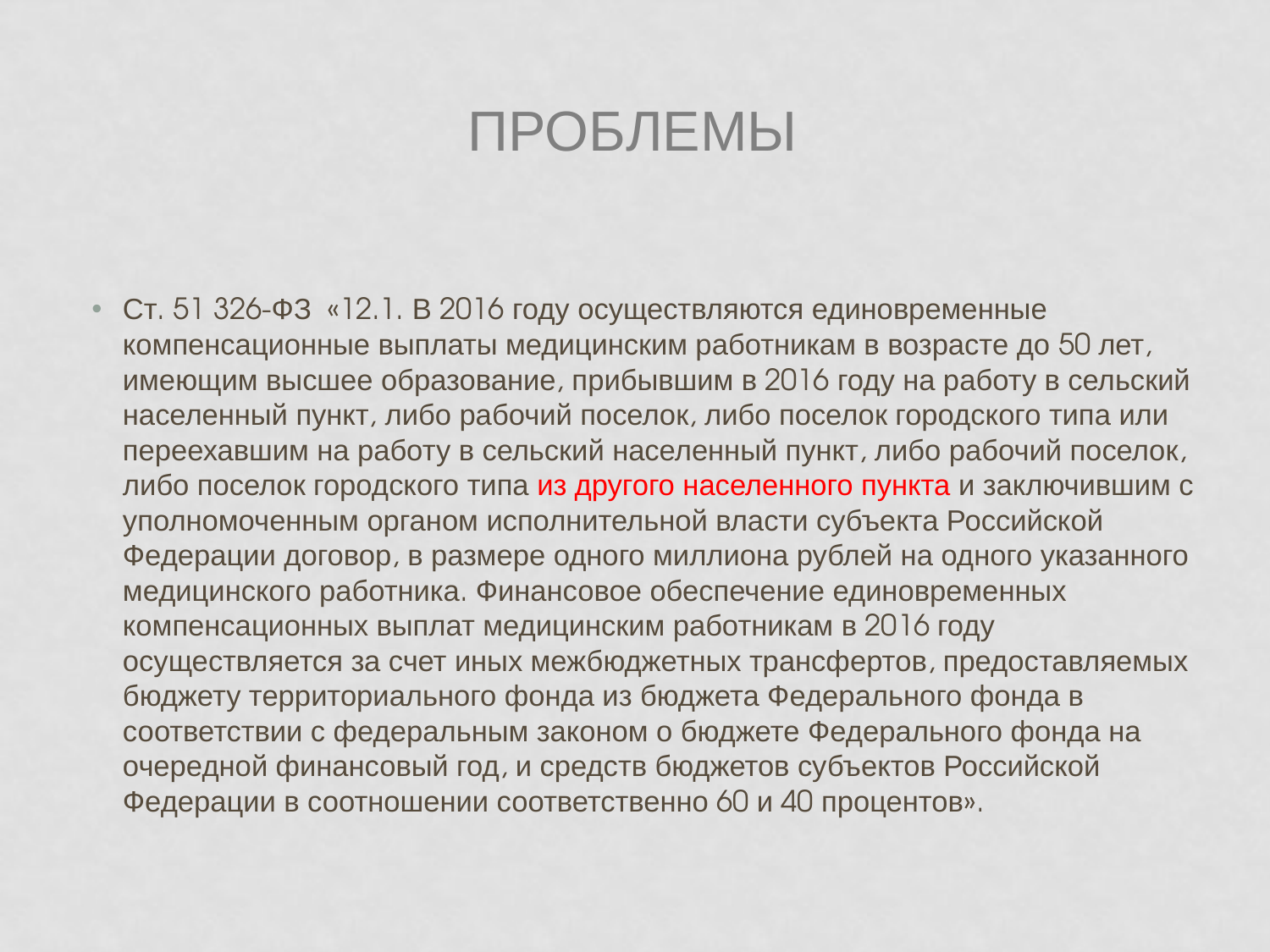

# Проблемы

Ст. 51 326-ФЗ  «12.1. В 2016 году осуществляются единовременные компенсационные выплаты медицинским работникам в возрасте до 50 лет, имеющим высшее образование, прибывшим в 2016 году на работу в сельский населенный пункт, либо рабочий поселок, либо поселок городского типа или переехавшим на работу в сельский населенный пункт, либо рабочий поселок, либо поселок городского типа из другого населенного пункта и заключившим с уполномоченным органом исполнительной власти субъекта Российской Федерации договор, в размере одного миллиона рублей на одного указанного медицинского работника. Финансовое обеспечение единовременных компенсационных выплат медицинским работникам в 2016 году осуществляется за счет иных межбюджетных трансфертов, предоставляемых бюджету территориального фонда из бюджета Федерального фонда в соответствии с федеральным законом о бюджете Федерального фонда на очередной финансовый год, и средств бюджетов субъектов Российской Федерации в соотношении соответственно 60 и 40 процентов».